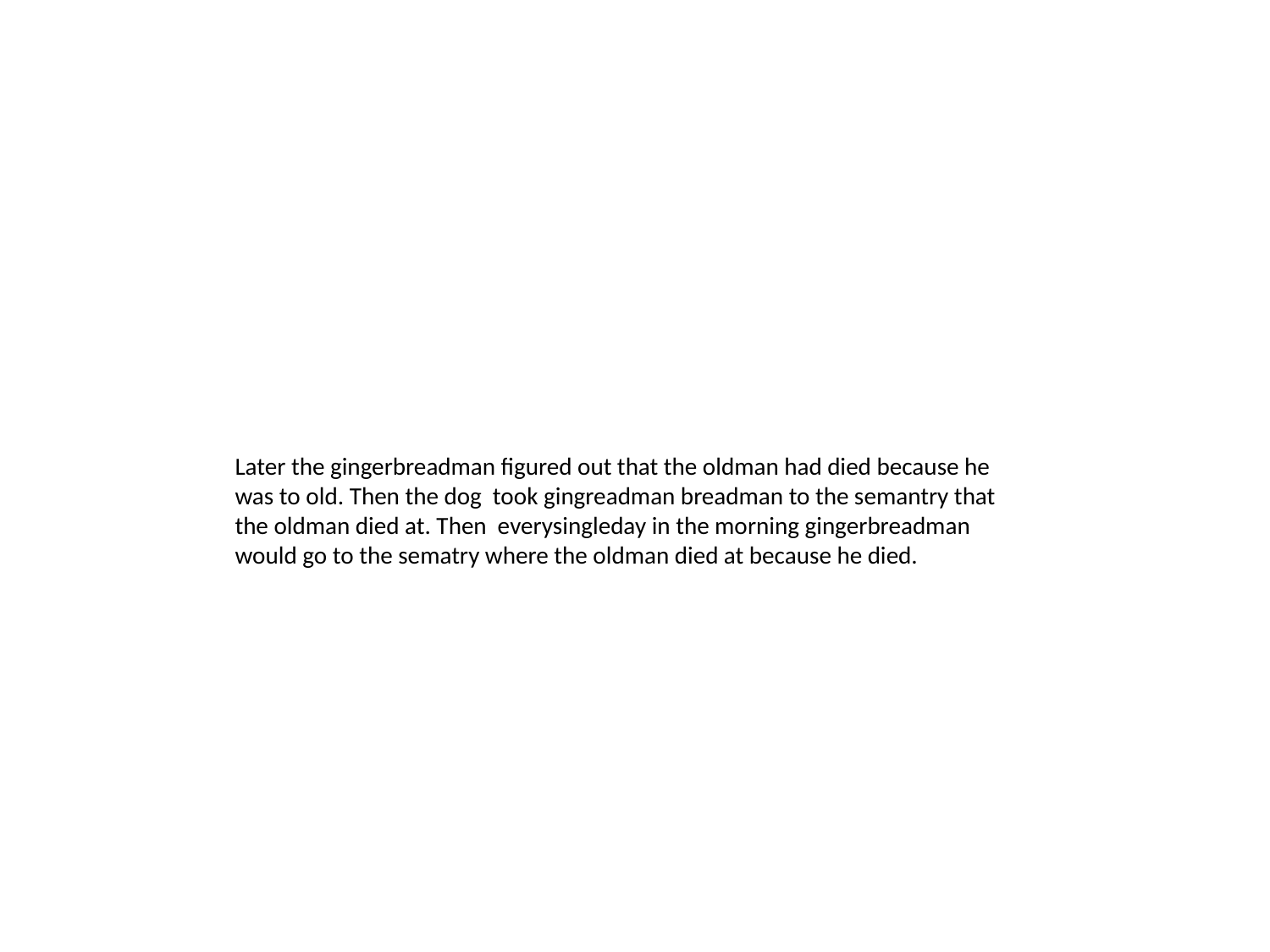

Later the gingerbreadman figured out that the oldman had died because he was to old. Then the dog  took gingreadman breadman to the semantry that the oldman died at. Then  everysingleday in the morning gingerbreadman would go to the sematry where the oldman died at because he died.
#